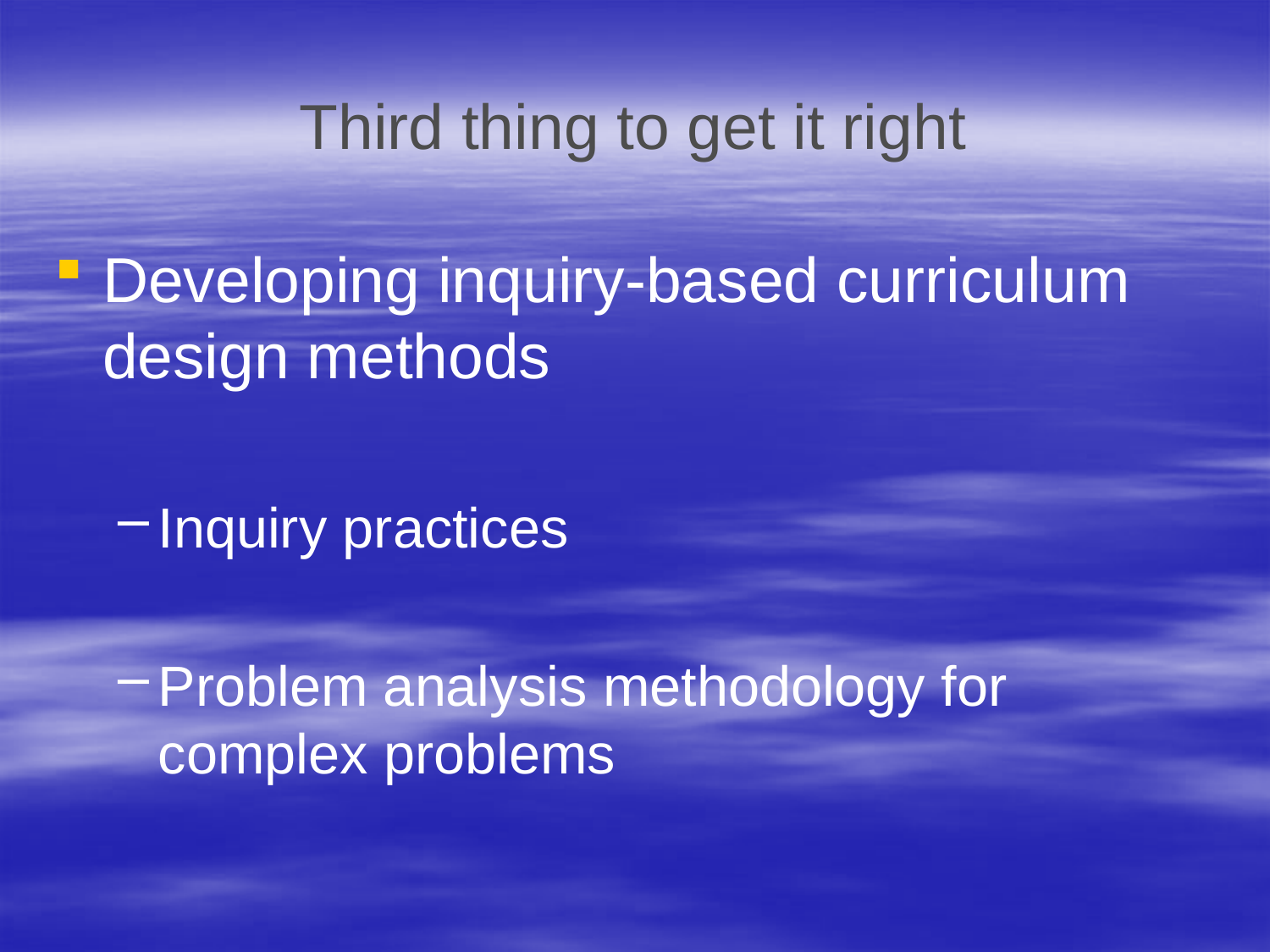

# Third thing to get it right
Developing inquiry-based curriculum design methods

Inquiry practices

Problem analysis methodology for complex problems